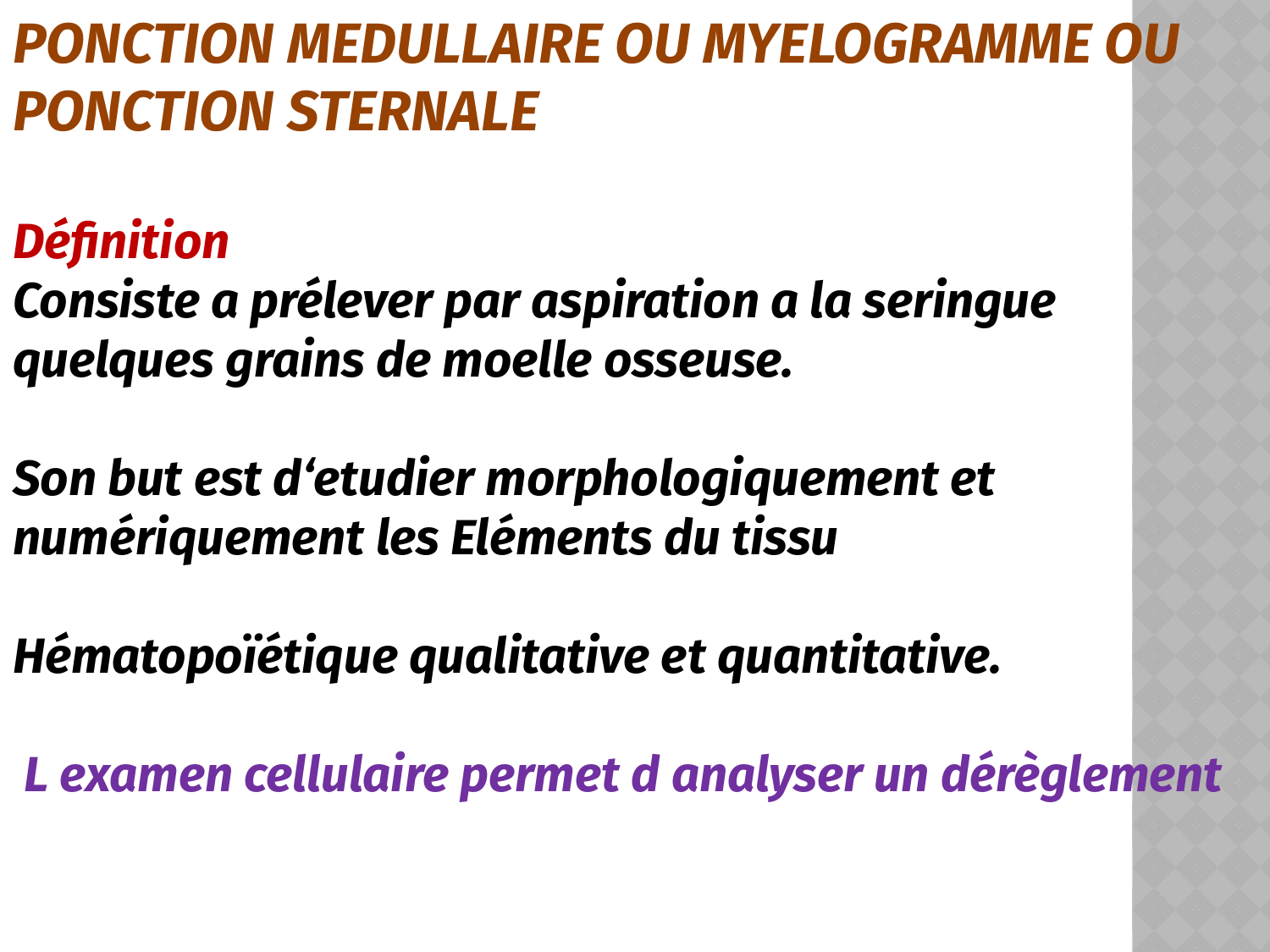

PONCTION MEDULLAIRE OU MYELOGRAMME OU PONCTION STERNALE

Définition
Consiste a prélever par aspiration a la seringue quelques grains de moelle osseuse.

Son but est d‘etudier morphologiquement et numériquement les Eléments du tissu

Hématopoïétique qualitative et quantitative.

 L examen cellulaire permet d analyser un dérèglement